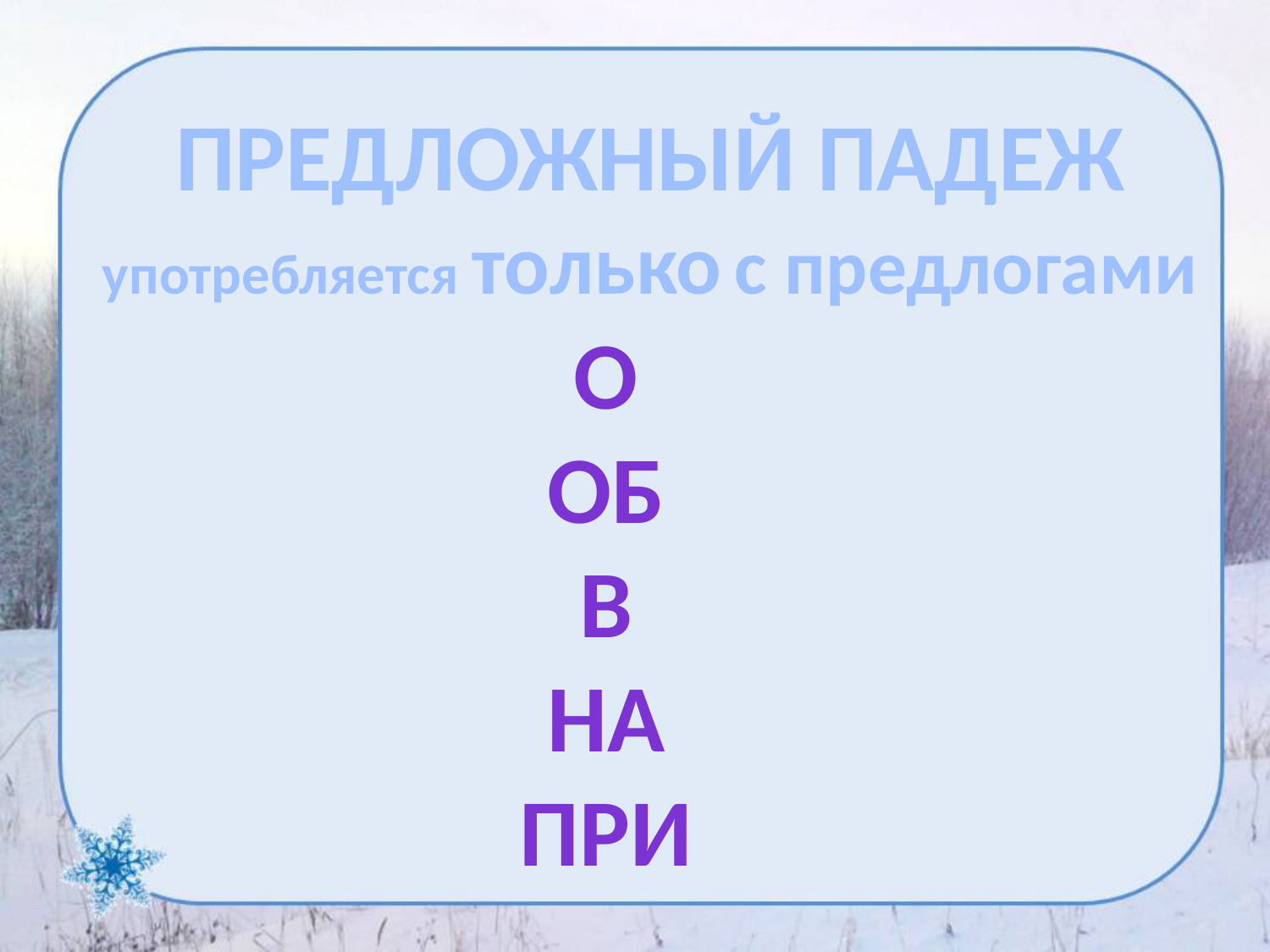

ПРЕДЛОЖНЫЙ ПАДЕЖ
употребляется только с предлогами
О
ОБ
В
НА
ПРИ